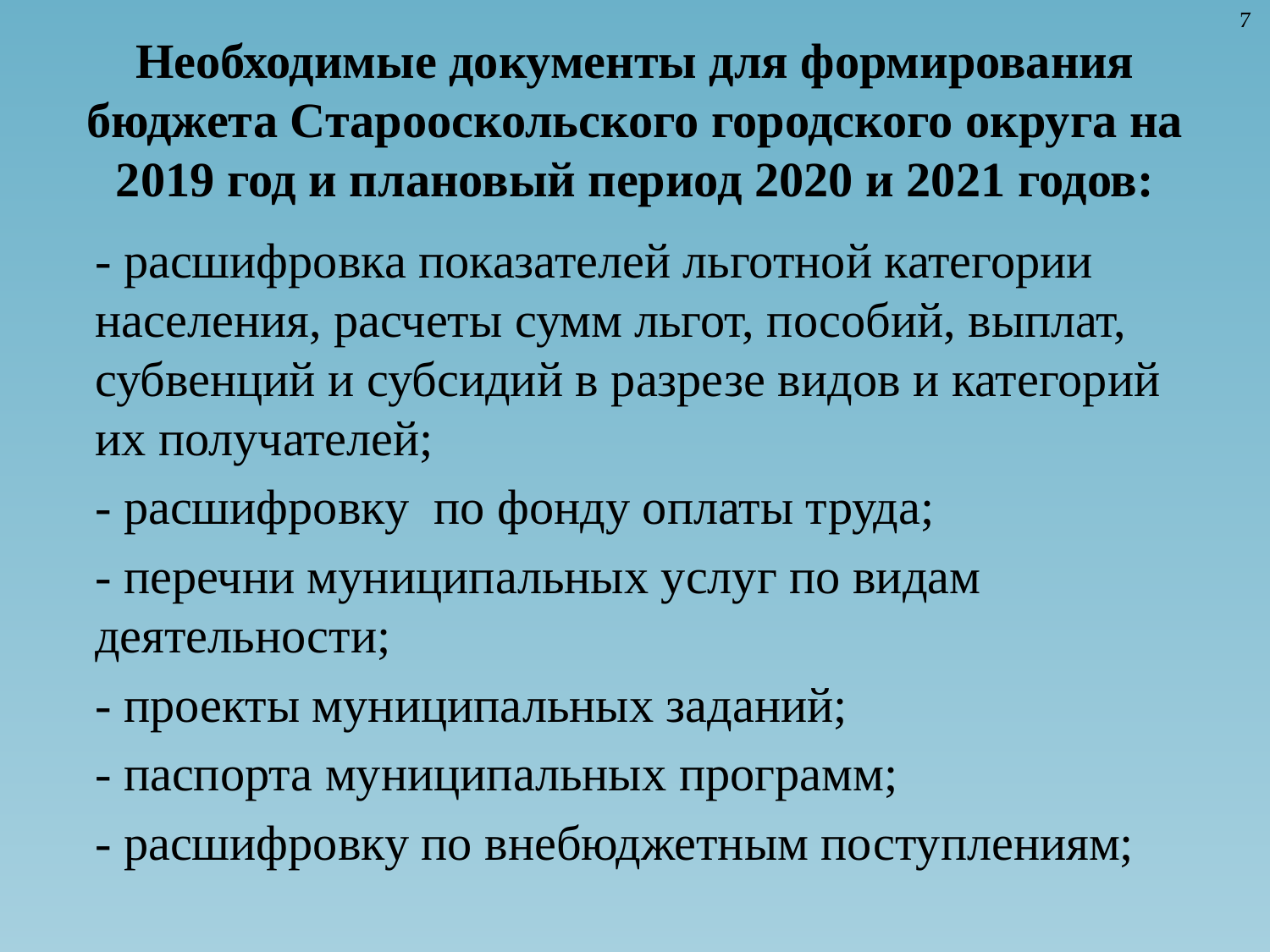

7
# Необходимые документы для формирования бюджета Старооскольского городского округа на 2019 год и плановый период 2020 и 2021 годов:
- расшифровка показателей льготной категории населения, расчеты сумм льгот, пособий, выплат, субвенций и субсидий в разрезе видов и категорий их получателей;
- расшифровку  по фонду оплаты труда;
- перечни муниципальных услуг по видам деятельности;
- проекты муниципальных заданий;
- паспорта муниципальных программ;
- расшифровку по внебюджетным поступлениям;